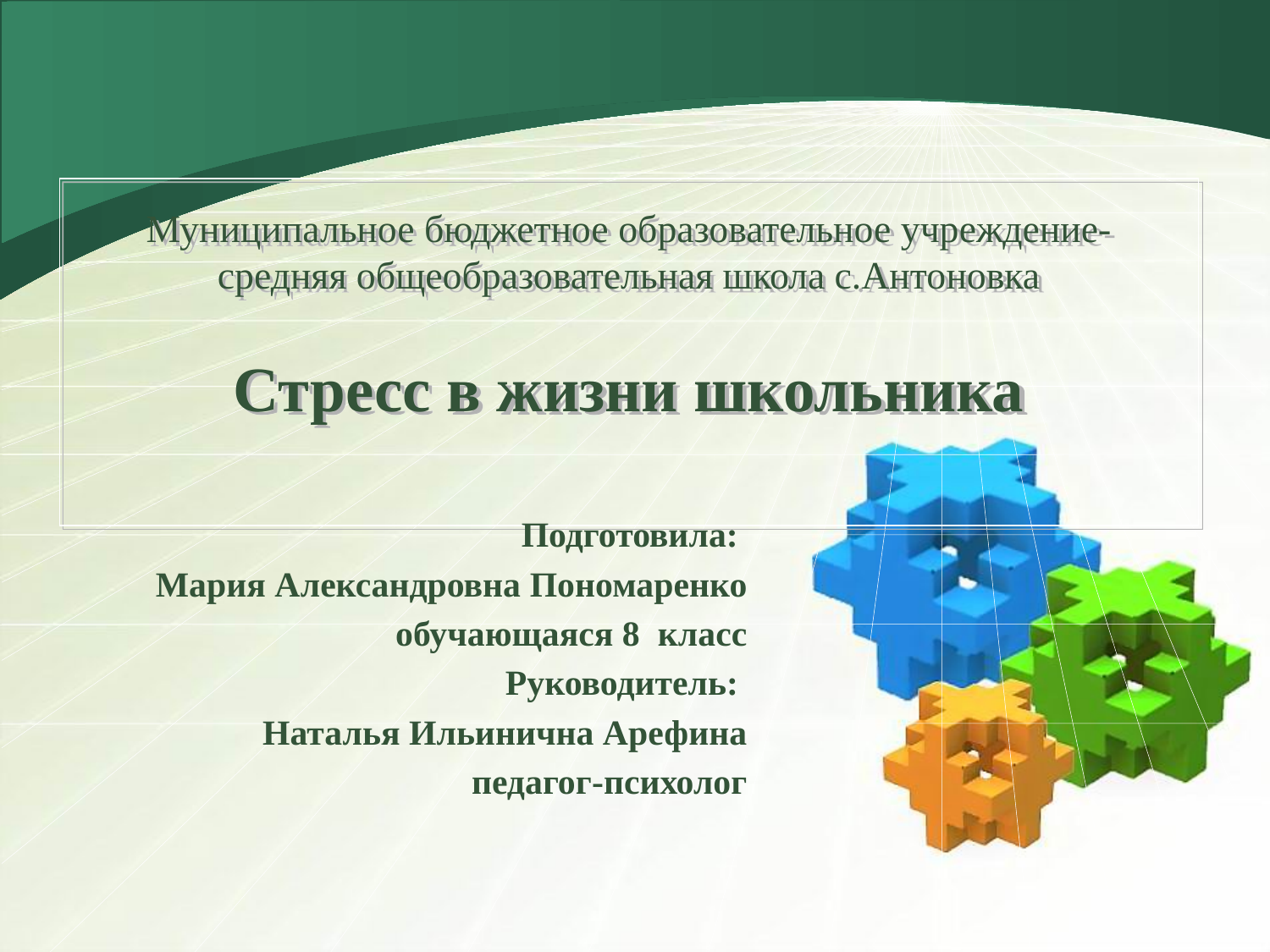

# Муниципальное бюджетное образовательное учреждение- средняя общеобразовательная школа с.Антоновка Стресс в жизни школьника
Подготовила:
 Мария Александровна Пономаренко
обучающаяся 8  класс
Руководитель:
Наталья Ильинична Арефина
педагог-психолог